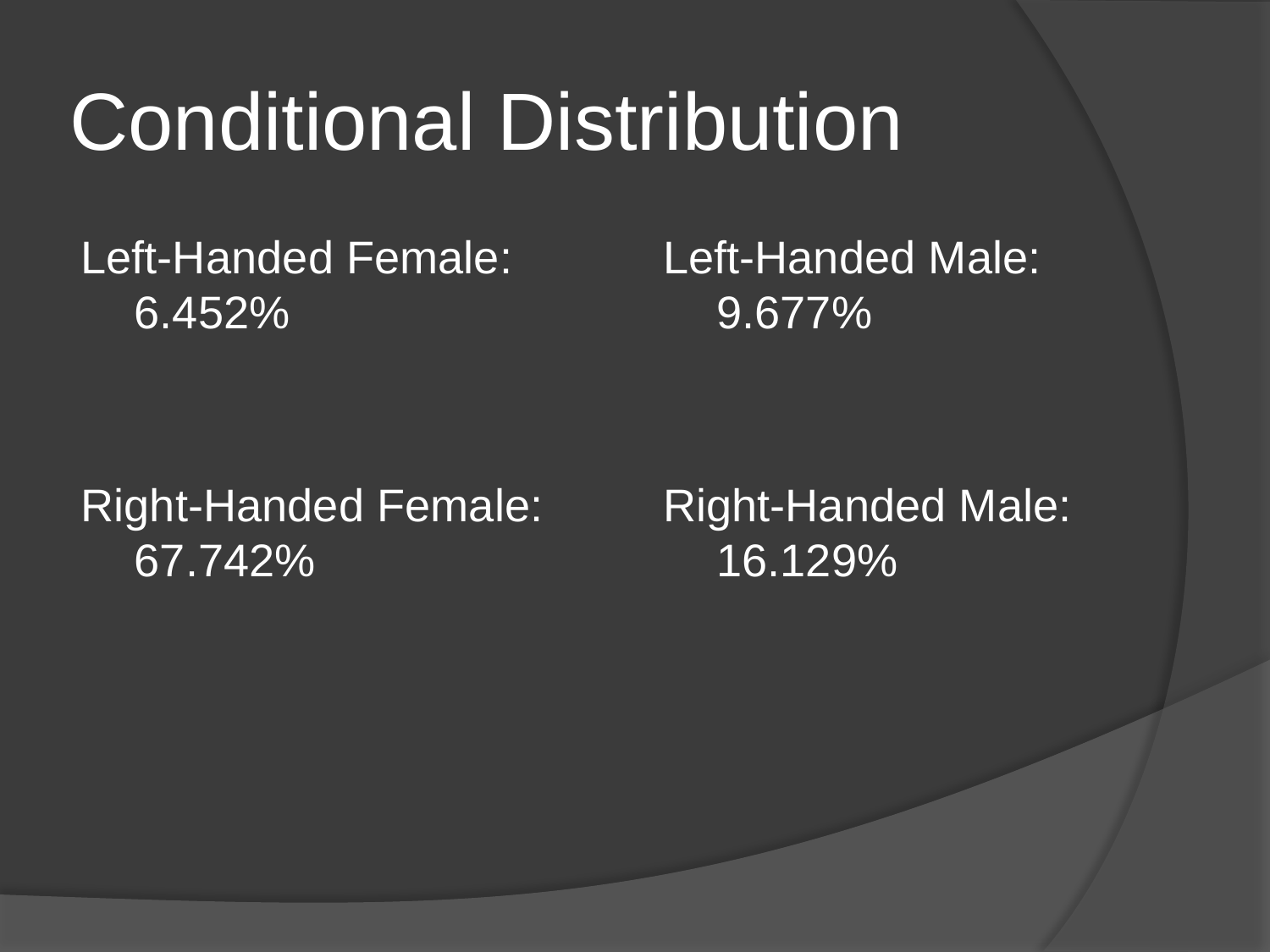

# Conditional Distribution
Left-Handed Female: 6.452%

Right-Handed Female: 67.742%
Left-Handed Male: 9.677%

Right-Handed Male: 16.129%